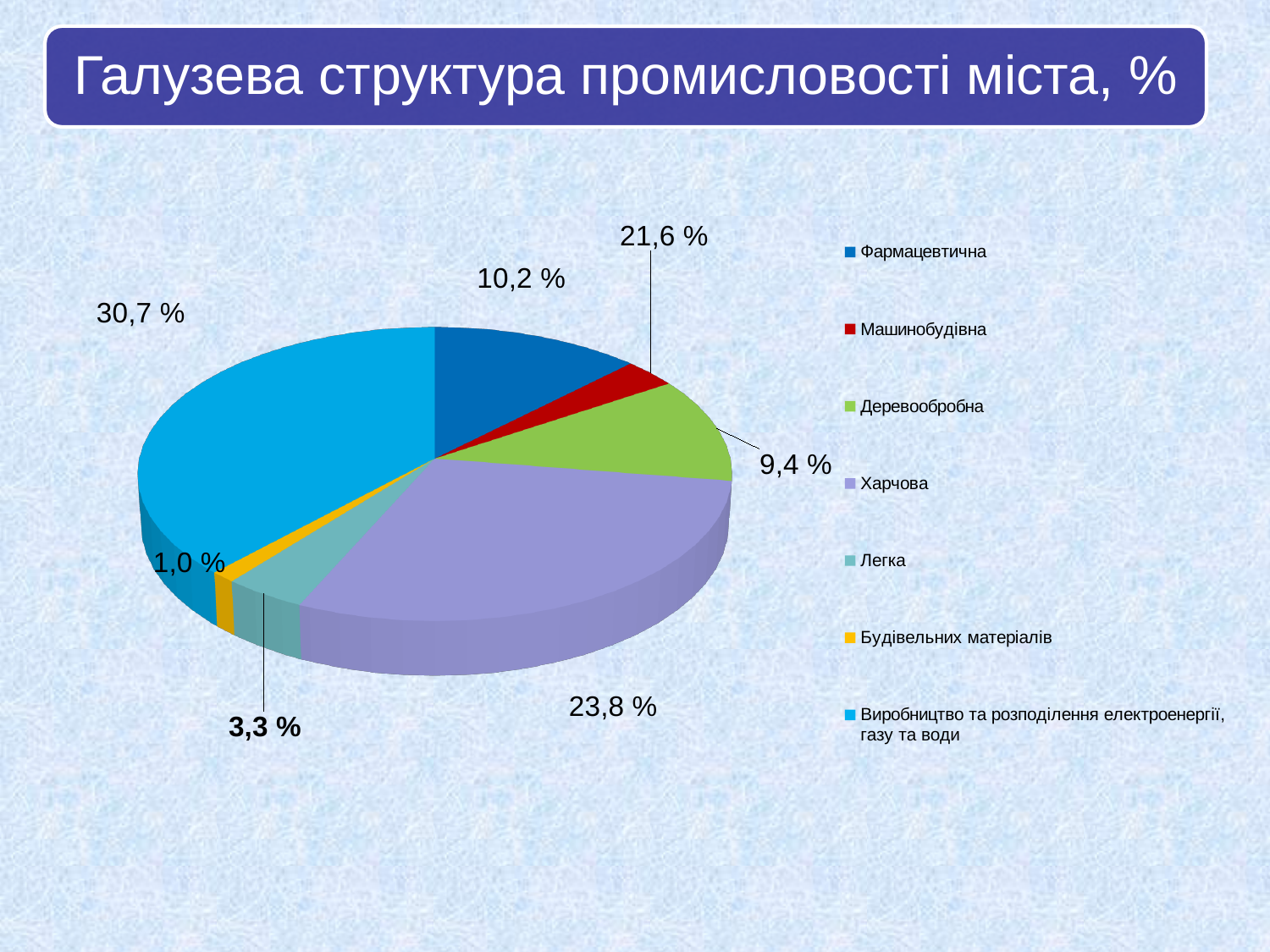

Галузева структура промисловості міста, %

[unsupported chart]